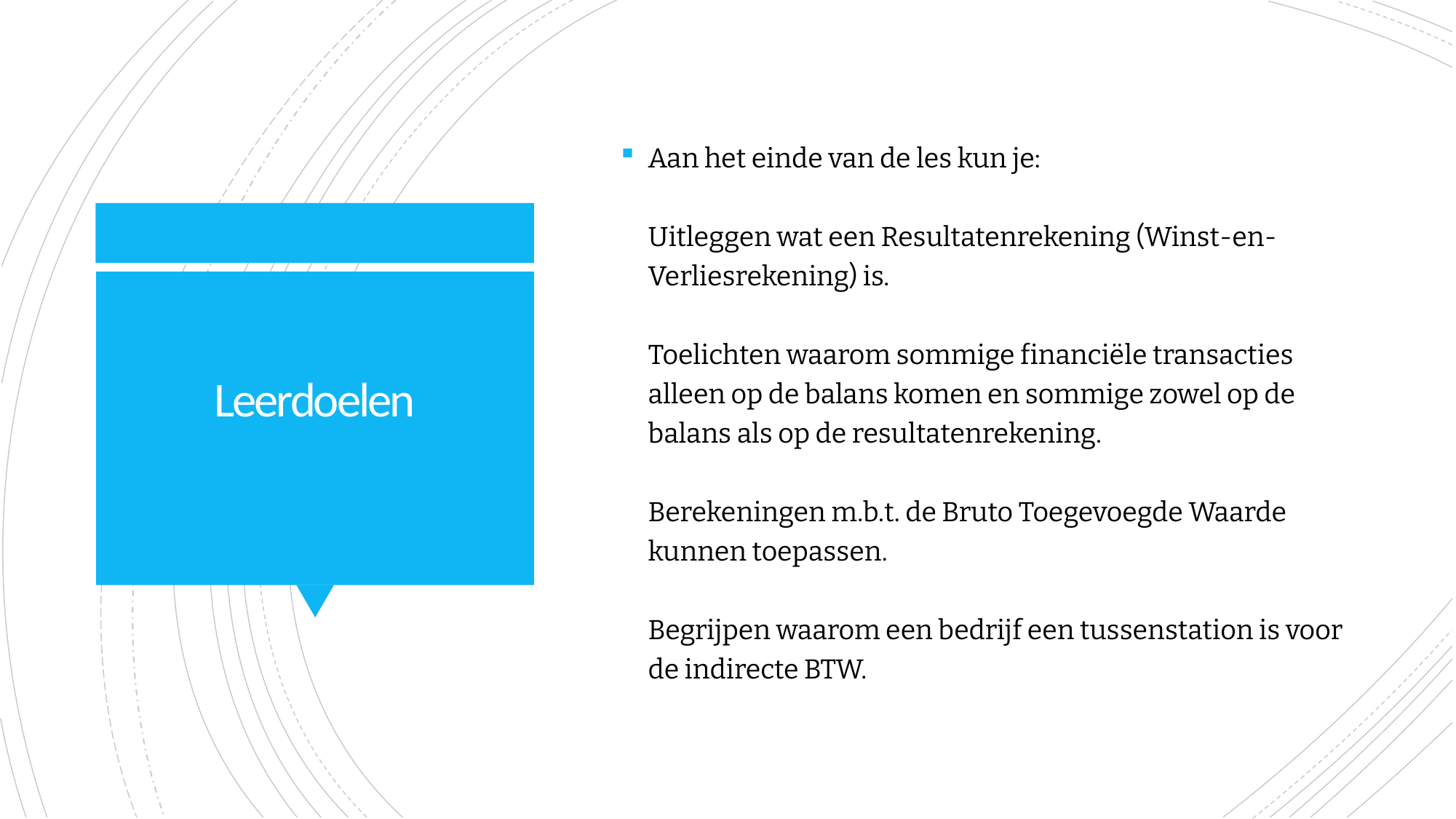

Aan het einde van de les kun je:
Uitleggen wat een Resultatenrekening (Winst-en-Verliesrekening) is.
Toelichten waarom sommige financiële transacties alleen op de balans komen en sommige zowel op de balans als op de resultatenrekening.
Berekeningen m.b.t. de Bruto Toegevoegde Waarde kunnen toepassen.
Begrijpen waarom een bedrijf een tussenstation is voor de indirecte BTW.
# Leerdoelen